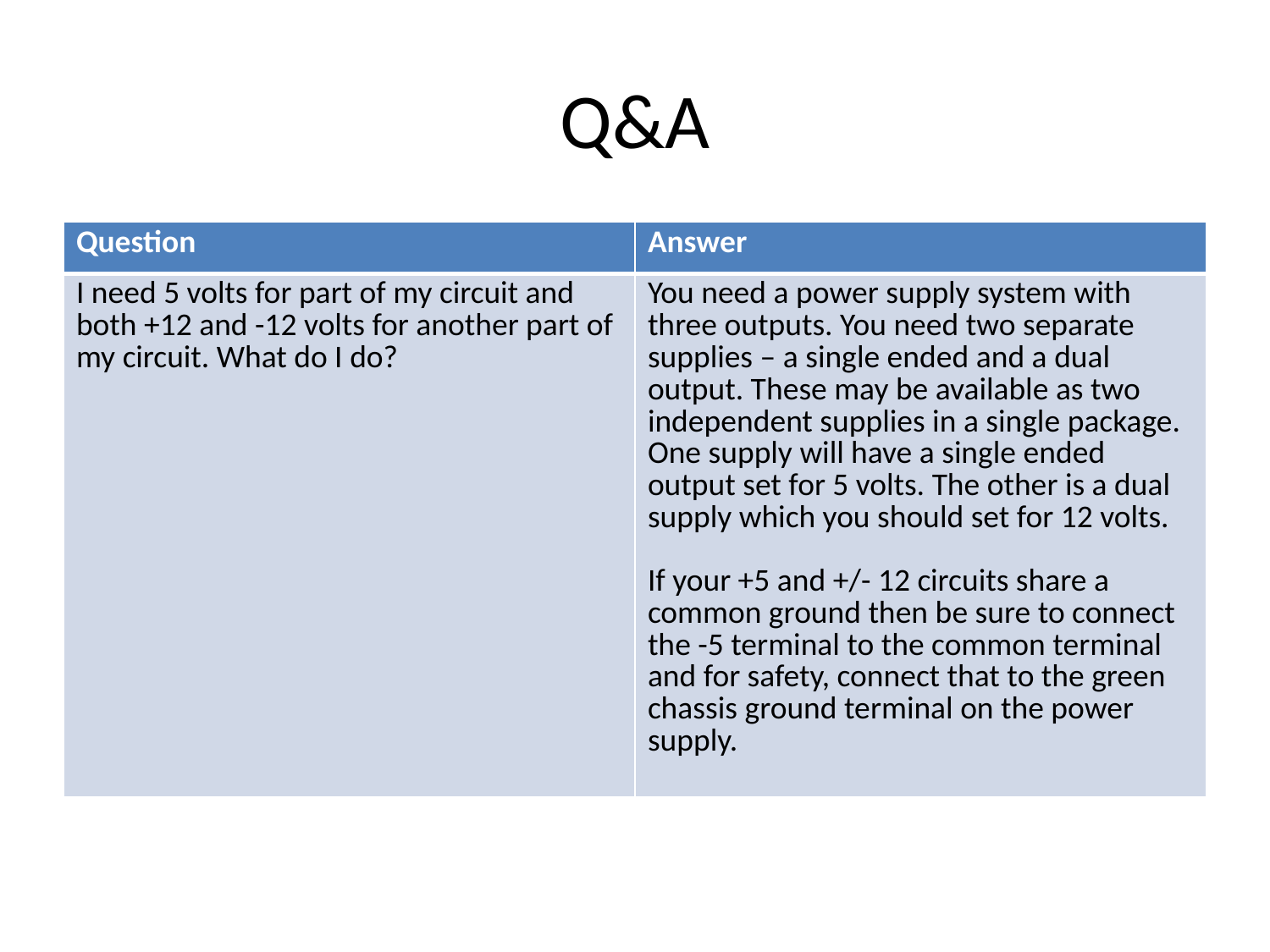

# Q&A
| Question | Answer |
| --- | --- |
| I need 5 volts for part of my circuit and both +12 and -12 volts for another part of my circuit. What do I do? | You need a power supply system with three outputs. You need two separate supplies – a single ended and a dual output. These may be available as two independent supplies in a single package. One supply will have a single ended output set for 5 volts. The other is a dual supply which you should set for 12 volts. If your +5 and +/- 12 circuits share a common ground then be sure to connect the -5 terminal to the common terminal and for safety, connect that to the green chassis ground terminal on the power supply. |